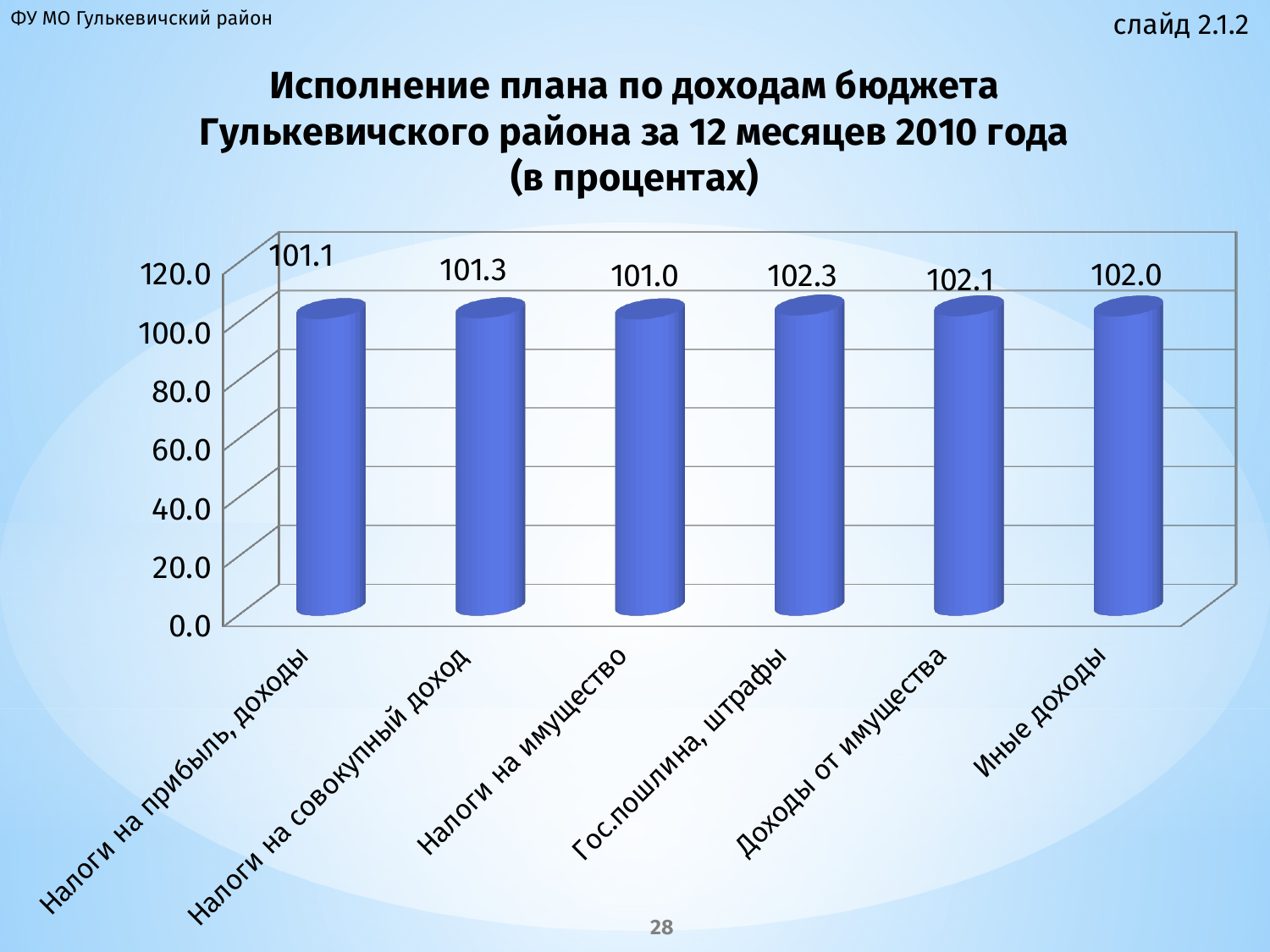

слайд 2.1.2
ФУ МО Гулькевичский район

[unsupported chart]

28